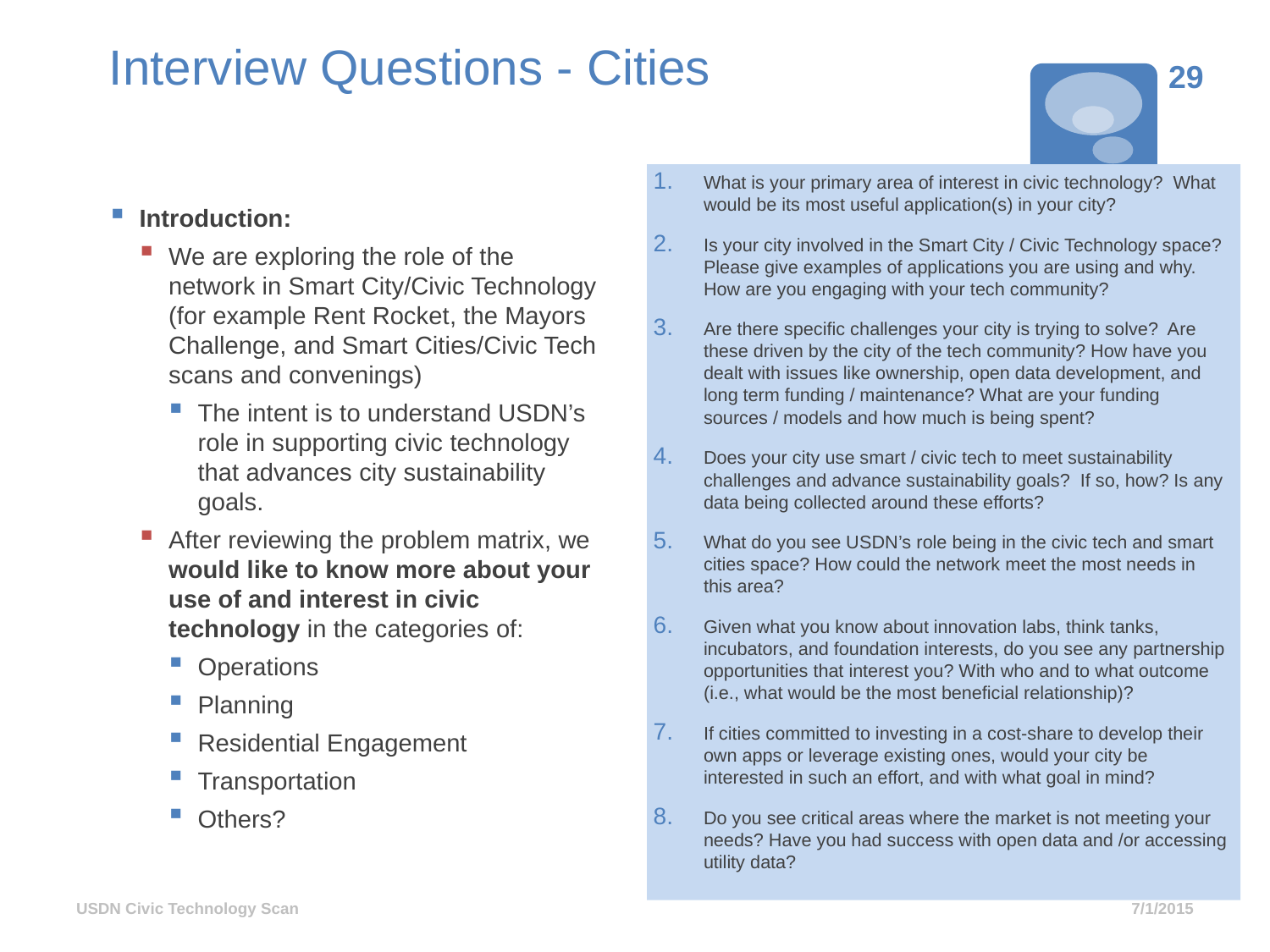

# Interview Questions - Cities
29
Introduction of the Scan to the Cities
Questions for Cities
What is your primary area of interest in civic technology?  What would be its most useful application(s) in your city?
Is your city involved in the Smart City / Civic Technology space? Please give examples of applications you are using and why. How are you engaging with your tech community?
Are there specific challenges your city is trying to solve?  Are these driven by the city of the tech community? How have you dealt with issues like ownership, open data development, and long term funding / maintenance? What are your funding sources / models and how much is being spent?
Does your city use smart / civic tech to meet sustainability challenges and advance sustainability goals?  If so, how? Is any data being collected around these efforts?
What do you see USDN’s role being in the civic tech and smart cities space? How could the network meet the most needs in this area?
Given what you know about innovation labs, think tanks, incubators, and foundation interests, do you see any partnership opportunities that interest you? With who and to what outcome (i.e., what would be the most beneficial relationship)?
If cities committed to investing in a cost-share to develop their own apps or leverage existing ones, would your city be interested in such an effort, and with what goal in mind?
Do you see critical areas where the market is not meeting your needs? Have you had success with open data and /or accessing utility data?

Introduction:
We are exploring the role of the network in Smart City/Civic Technology (for example Rent Rocket, the Mayors Challenge, and Smart Cities/Civic Tech scans and convenings)
The intent is to understand USDN’s role in supporting civic technology that advances city sustainability goals.
After reviewing the problem matrix, we would like to know more about your use of and interest in civic technology in the categories of:
Operations
Planning
Residential Engagement
Transportation
Others?
USDN Civic Technology Scan
7/1/2015